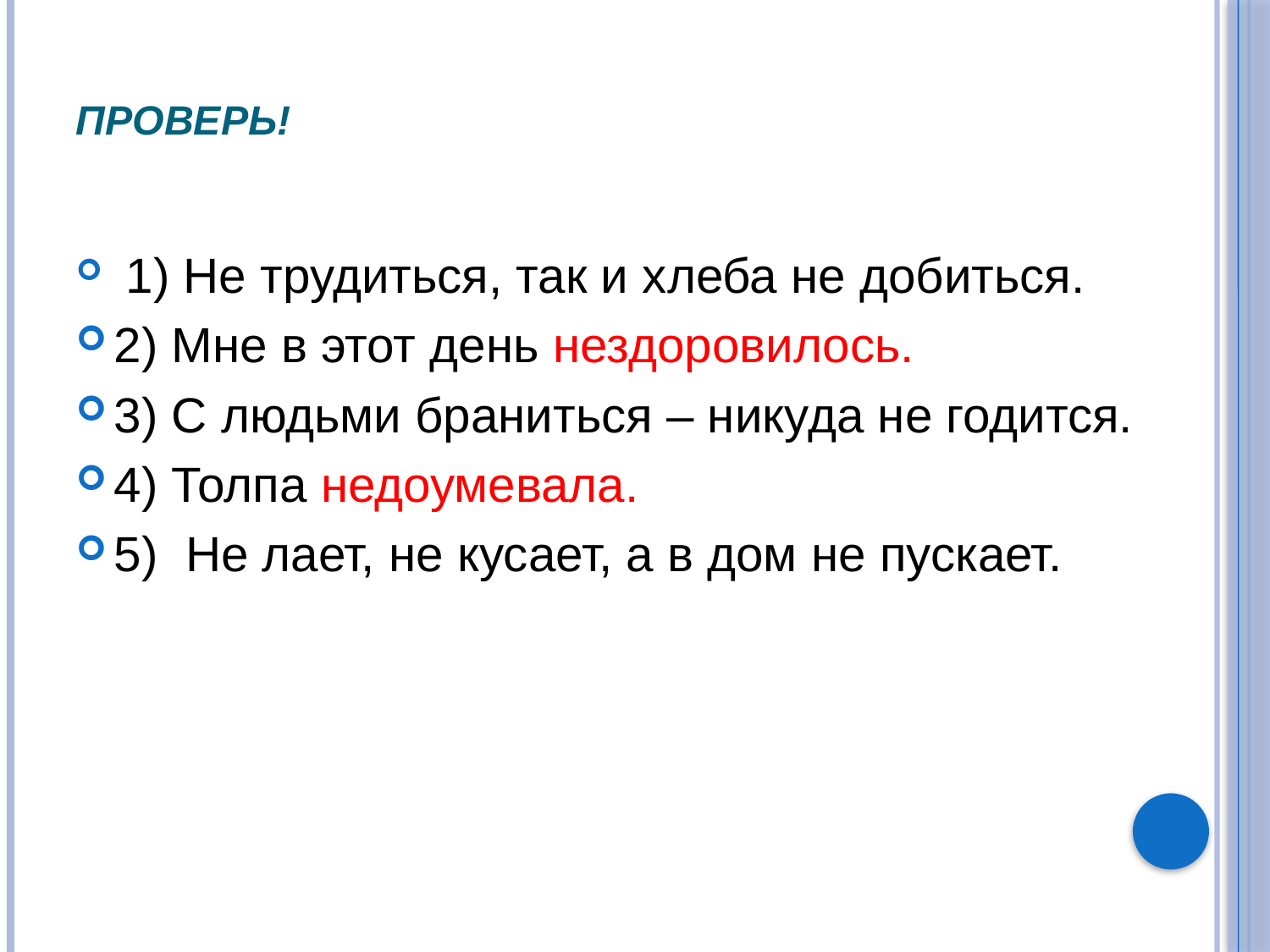

# Проверь!

 1) Не трудиться, так и хлеба не добиться.
2) Мне в этот день нездоровилось.
3) С людьми браниться – никуда не годится.
4) Толпа недоумевала.
5)  Не лает, не кусает, а в дом не пускает.